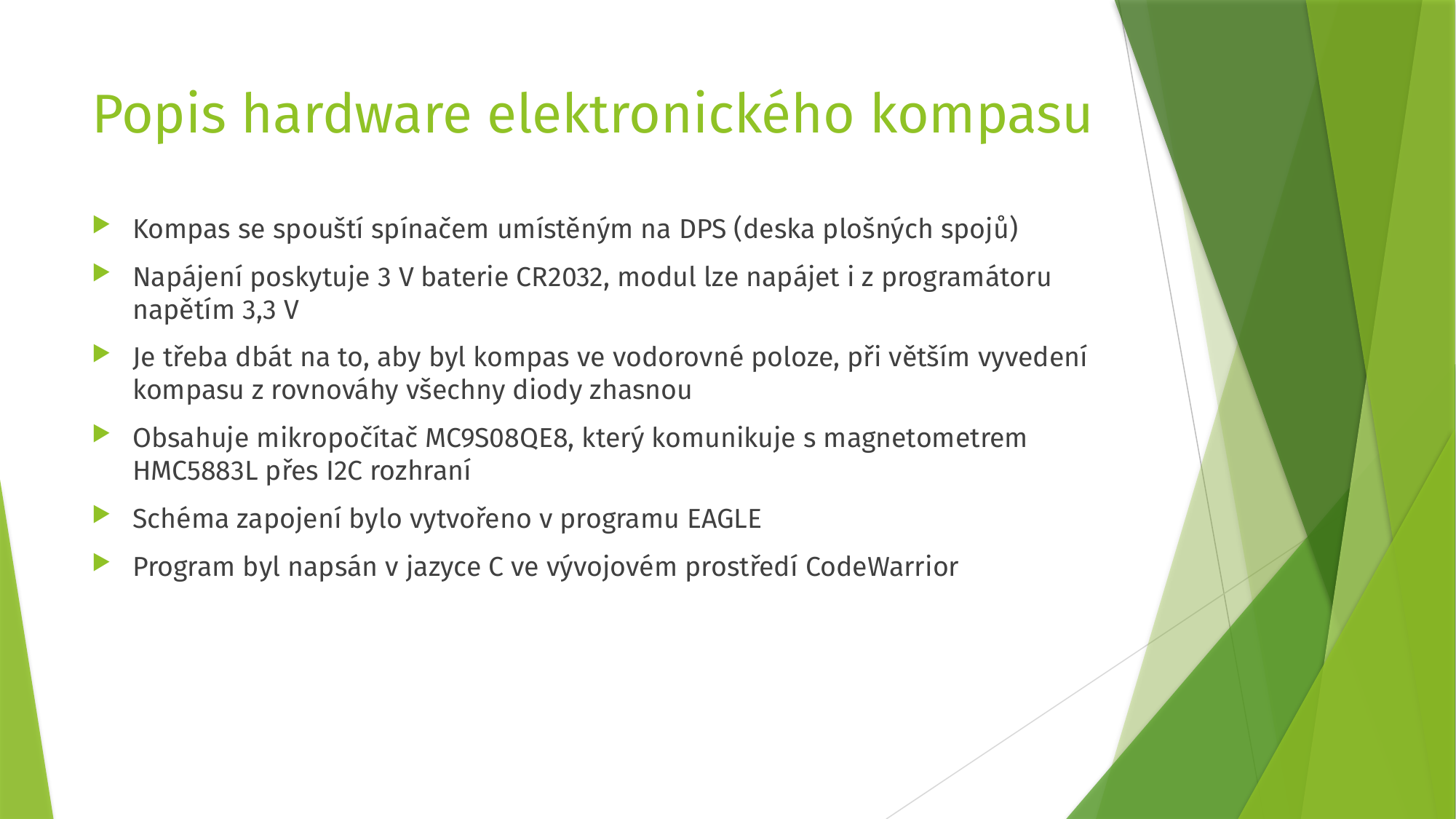

# Popis hardware elektronického kompasu
Kompas se spouští spínačem umístěným na DPS (deska plošných spojů)
Napájení poskytuje 3 V baterie CR2032, modul lze napájet i z programátoru napětím 3,3 V
Je třeba dbát na to, aby byl kompas ve vodorovné poloze, při větším vyvedení kompasu z rovnováhy všechny diody zhasnou
Obsahuje mikropočítač MC9S08QE8, který komunikuje s magnetometrem  HMC5883L přes I2C rozhraní
Schéma zapojení bylo vytvořeno v programu EAGLE
Program byl napsán v jazyce C ve vývojovém prostředí CodeWarrior